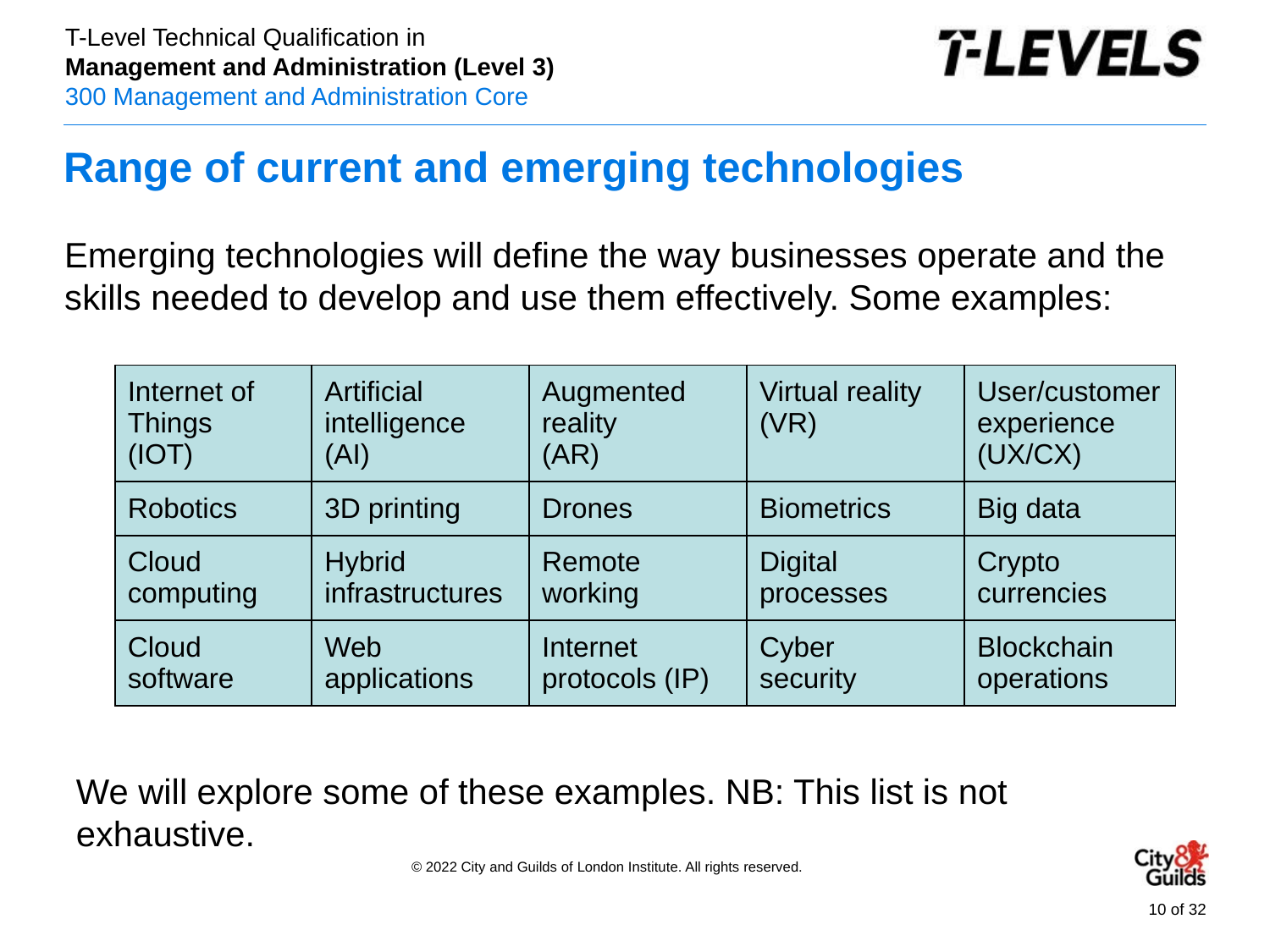

# Range of current and emerging technologies
Emerging technologies will define the way businesses operate and the skills needed to develop and use them effectively. Some examples:
| Internet of Things (IOT) | Artificial intelligence (AI) | Augmented reality (AR) | Virtual reality (VR) | User/customer experience (UX/CX) |
| --- | --- | --- | --- | --- |
| Robotics | 3D printing | Drones | Biometrics | Big data |
| Cloud computing | Hybrid infrastructures | Remote working | Digital processes | Crypto currencies |
| Cloud software | Web applications | Internet protocols (IP) | Cyber security | Blockchain operations |
We will explore some of these examples. NB: This list is not exhaustive.